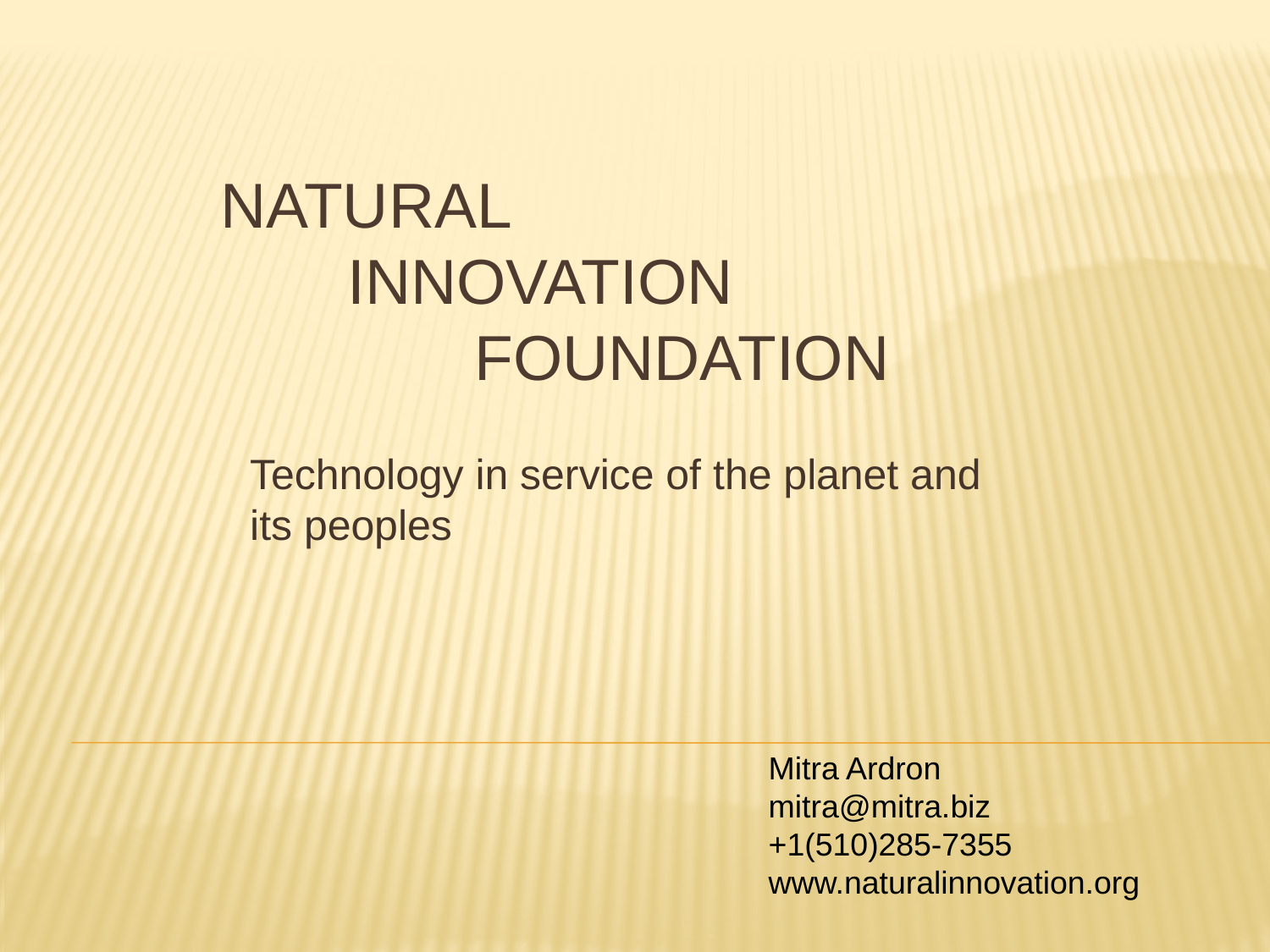

# Natural Innovation Foundation
Technology in service of the planet and its peoples
Mitra Ardron
mitra@mitra.biz
+1(510)285-7355
www.naturalinnovation.org